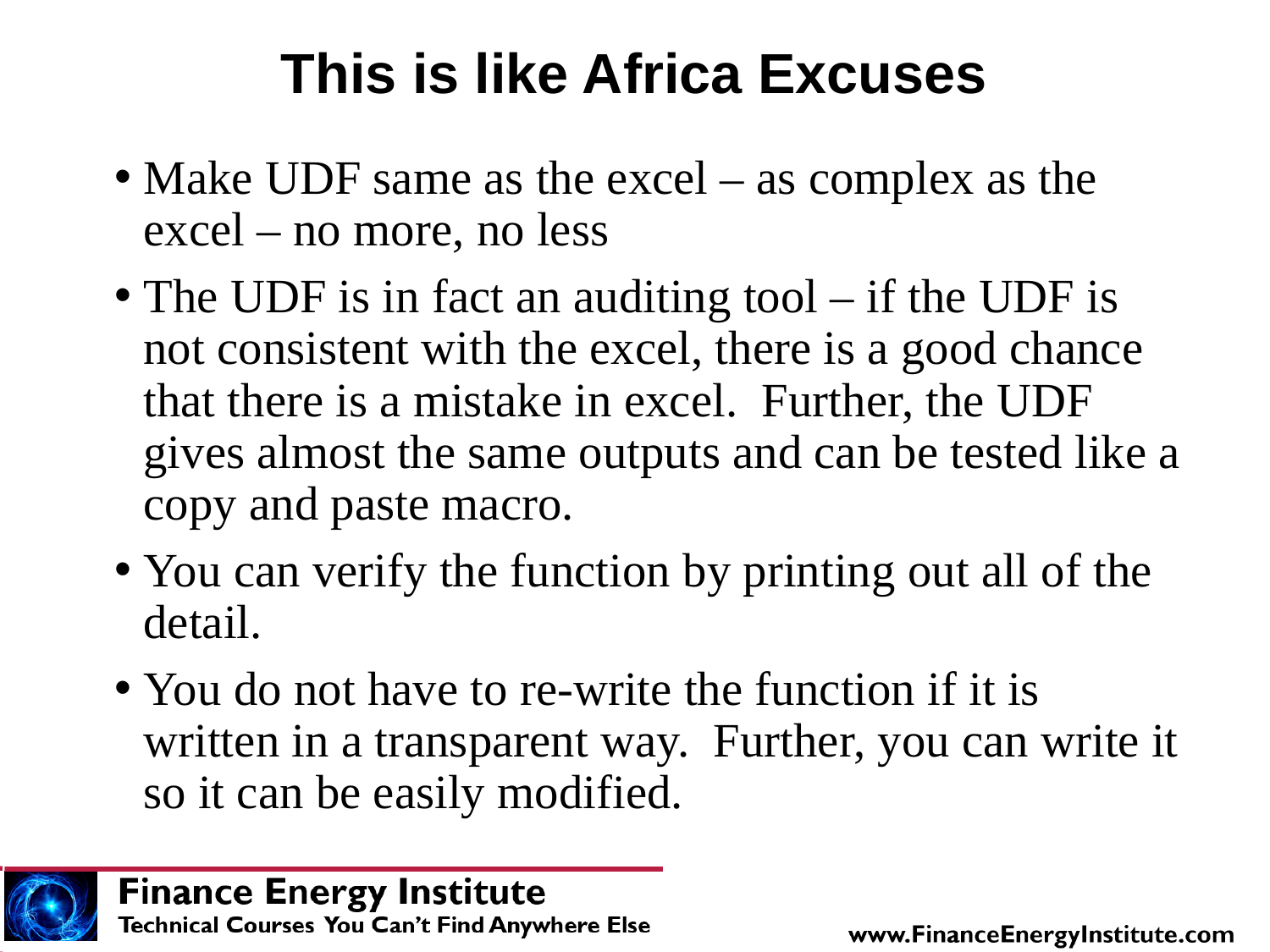

# This is like Africa Excuses
Make UDF same as the excel – as complex as the excel – no more, no less
The UDF is in fact an auditing tool – if the UDF is not consistent with the excel, there is a good chance that there is a mistake in excel.  Further, the UDF gives almost the same outputs and can be tested like a copy and paste macro.
You can verify the function by printing out all of the detail.
You do not have to re-write the function if it is written in a transparent way.  Further, you can write it so it can be easily modified.